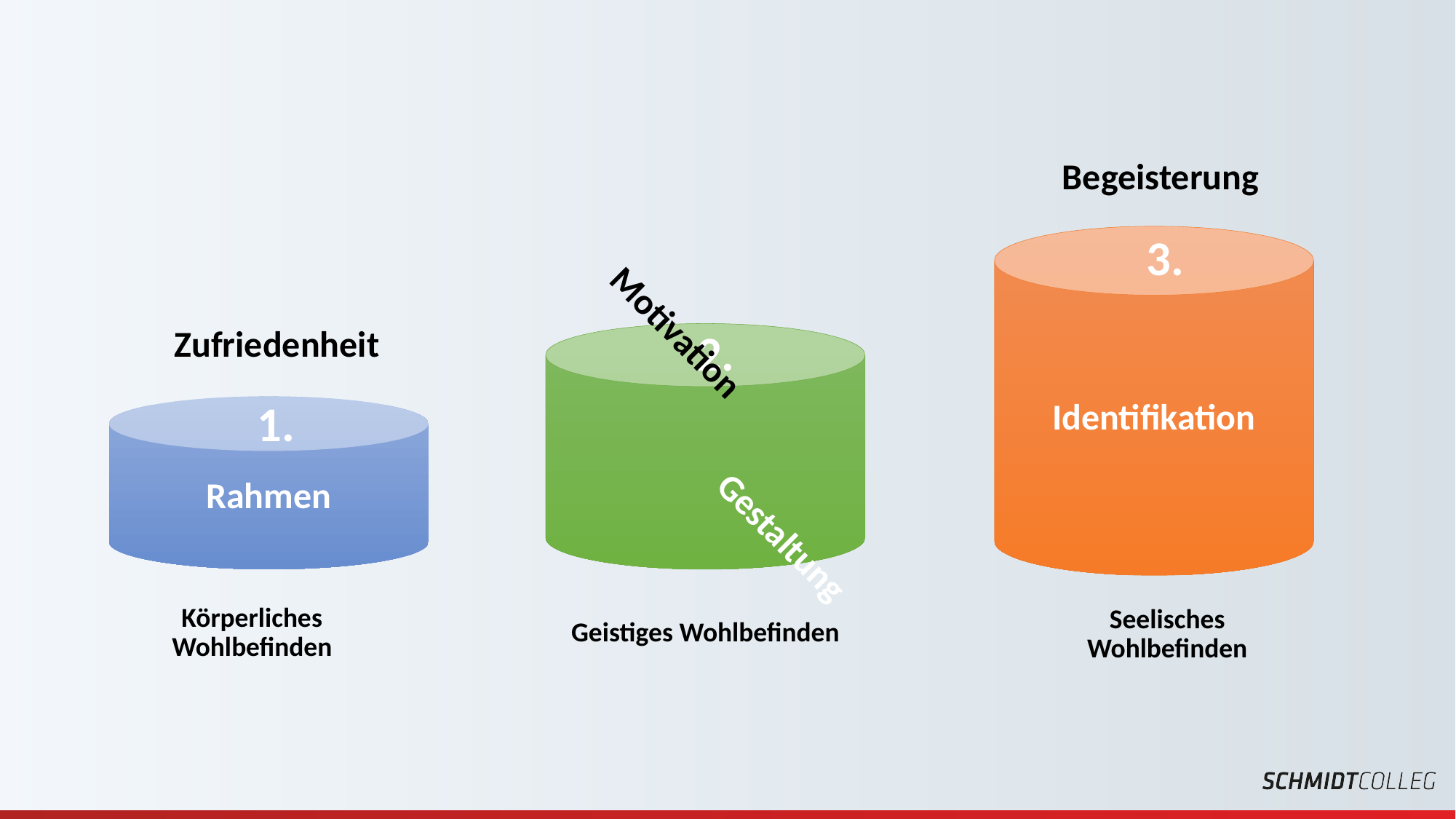

Begeisterung

3.
    Motivation
Zufriedenheit
2.

Gestaltung
Identifikation
1.

Rahmen
Körperliches Wohlbefinden
Seelisches Wohlbefinden
Geistiges Wohlbefinden